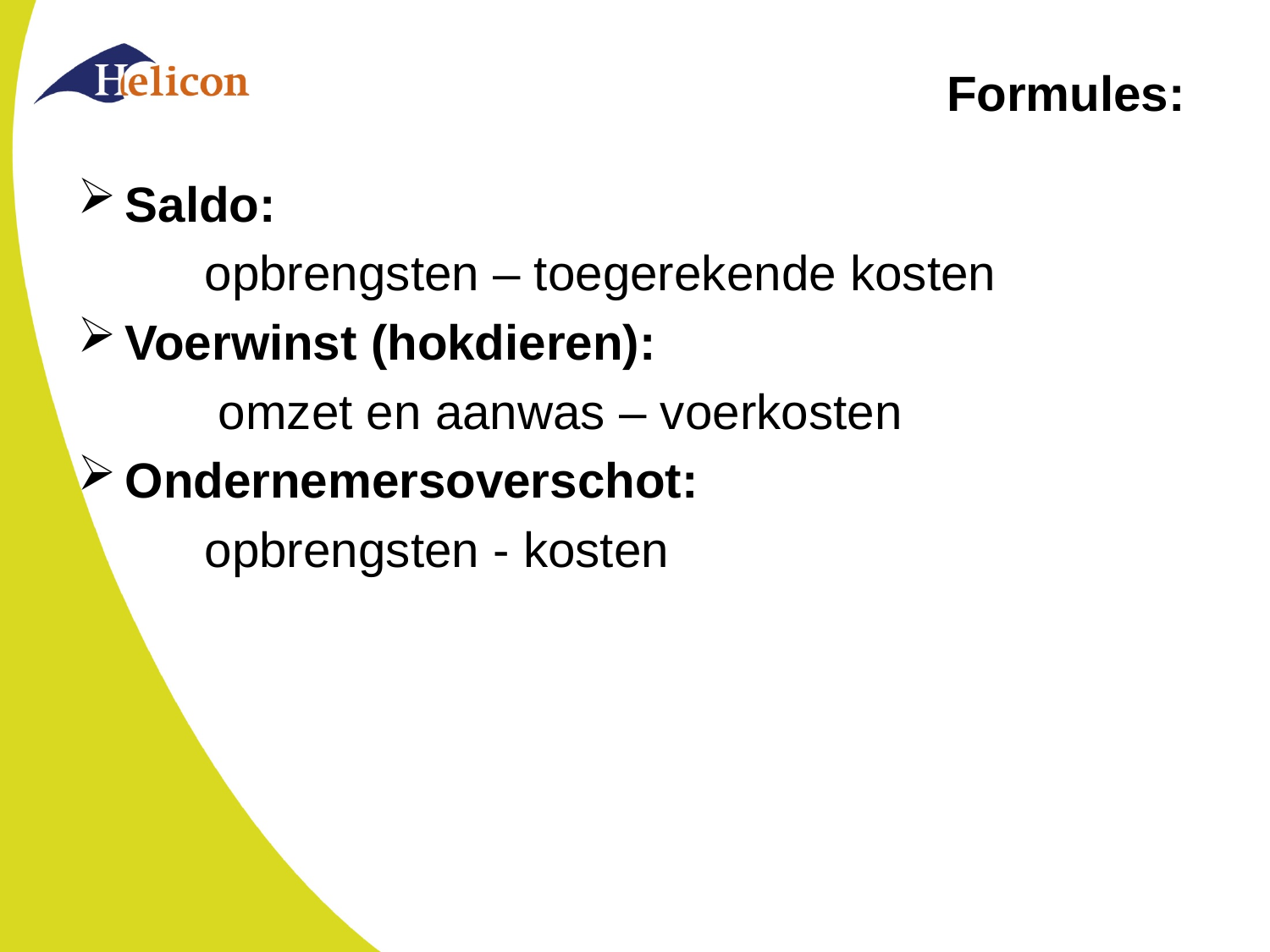

# Formules:
Saldo:
	opbrengsten – toegerekende kosten
Voerwinst (hokdieren):
	 omzet en aanwas – voerkosten
Ondernemersoverschot:
	opbrengsten - kosten